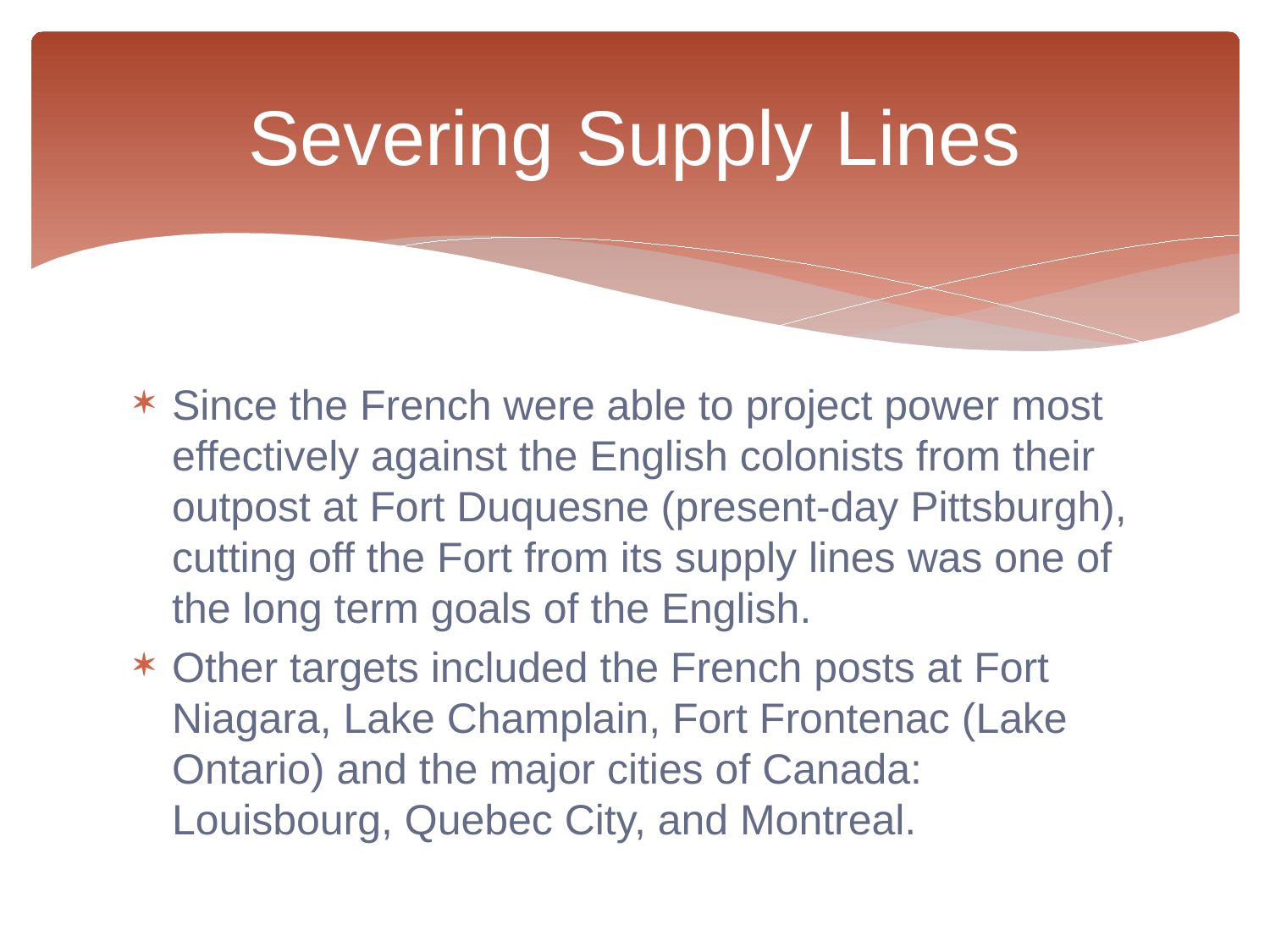

# Severing Supply Lines
Since the French were able to project power most effectively against the English colonists from their outpost at Fort Duquesne (present-day Pittsburgh), cutting off the Fort from its supply lines was one of the long term goals of the English.
Other targets included the French posts at Fort Niagara, Lake Champlain, Fort Frontenac (Lake Ontario) and the major cities of Canada: Louisbourg, Quebec City, and Montreal.